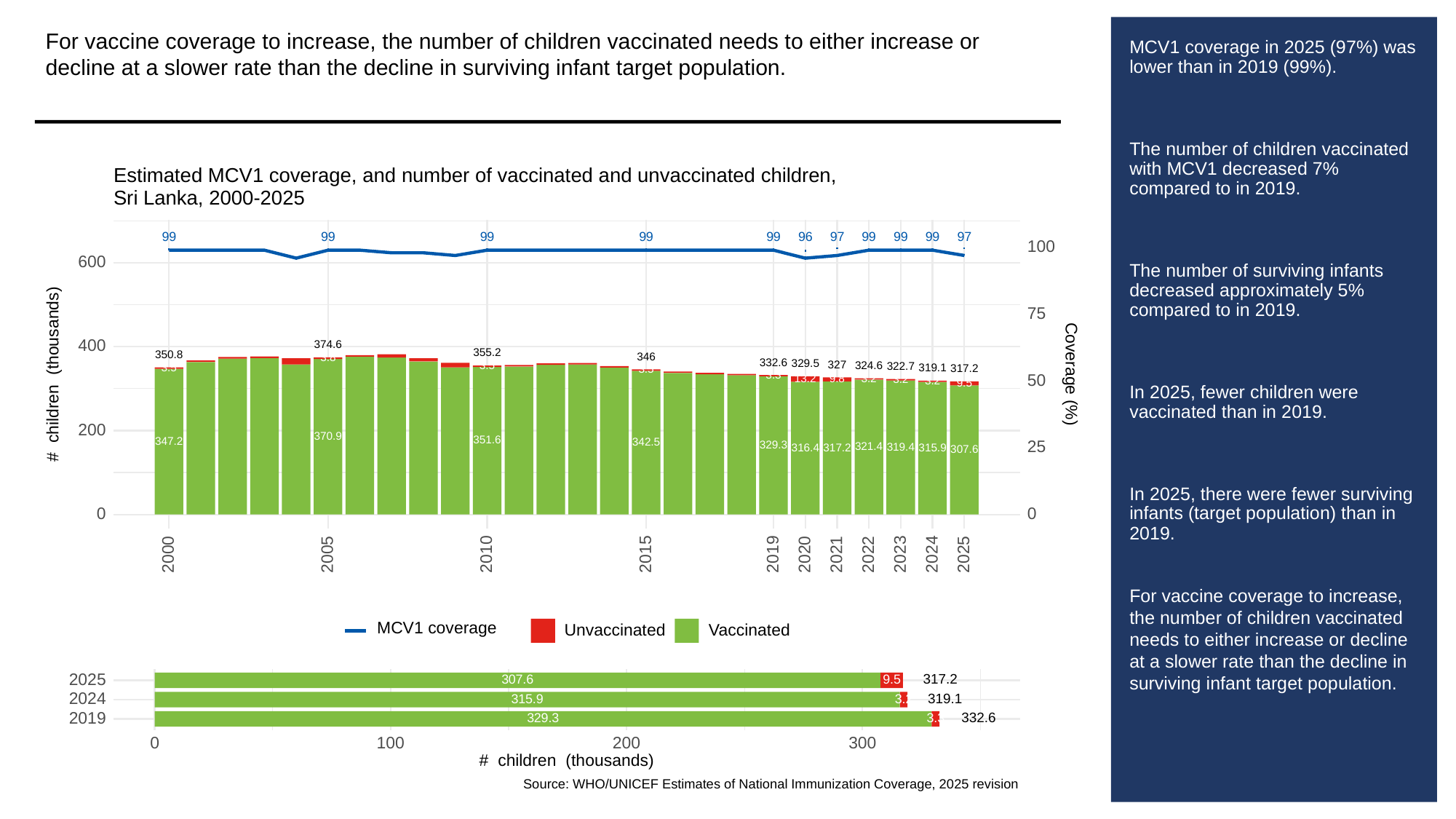

For vaccine coverage to increase, the number of children vaccinated needs to either increase or decline at a slower rate than the decline in surviving infant target population.
# MCV1 coverage in 2025 (97%) was lower than in 2019 (99%).

The number of children vaccinated with MCV1 decreased 7% compared to in 2019.

The number of surviving infants decreased approximately 5% compared to in 2019.

In 2025, fewer children were vaccinated than in 2019.

In 2025, there were fewer surviving infants (target population) than in 2019.

For vaccine coverage to increase, the number of children vaccinated needs to either increase or decline at a slower rate than the decline in surviving infant target population.

Estimated MCV1 coverage, and number of vaccinated and unvaccinated children,
Sri Lanka, 2000-2025

99
99
99
99
99
96
97
99
99
99
97
100

600

75
400
374.6

355.2
350.8
346
3.8

332.6

329.5

327

3.5
324.6

322.7

3.5
319.1

317.2

3.5

#  children  (thousands)
Coverage (%)

3.3

50
3.2
13.2

9.8

3.2

3.2

9.5

200

370.9
351.6
347.2
342.5
329.3
25
321.4
319.4
317.2
316.4
315.9
307.6

0
0

2023
2000
2005
2010
2015
2019
2020
2021
2022
2024
2025

MCV1 coverage
Unvaccinated
Vaccinated

2025
317.2
307.6
9.5

2024
319.1
315.9
3.2

2019
332.6
329.3
3.3

300
0
100
200
#  children  (thousands)
Source: WHO/UNICEF Estimates of National Immunization Coverage, 2025 revision